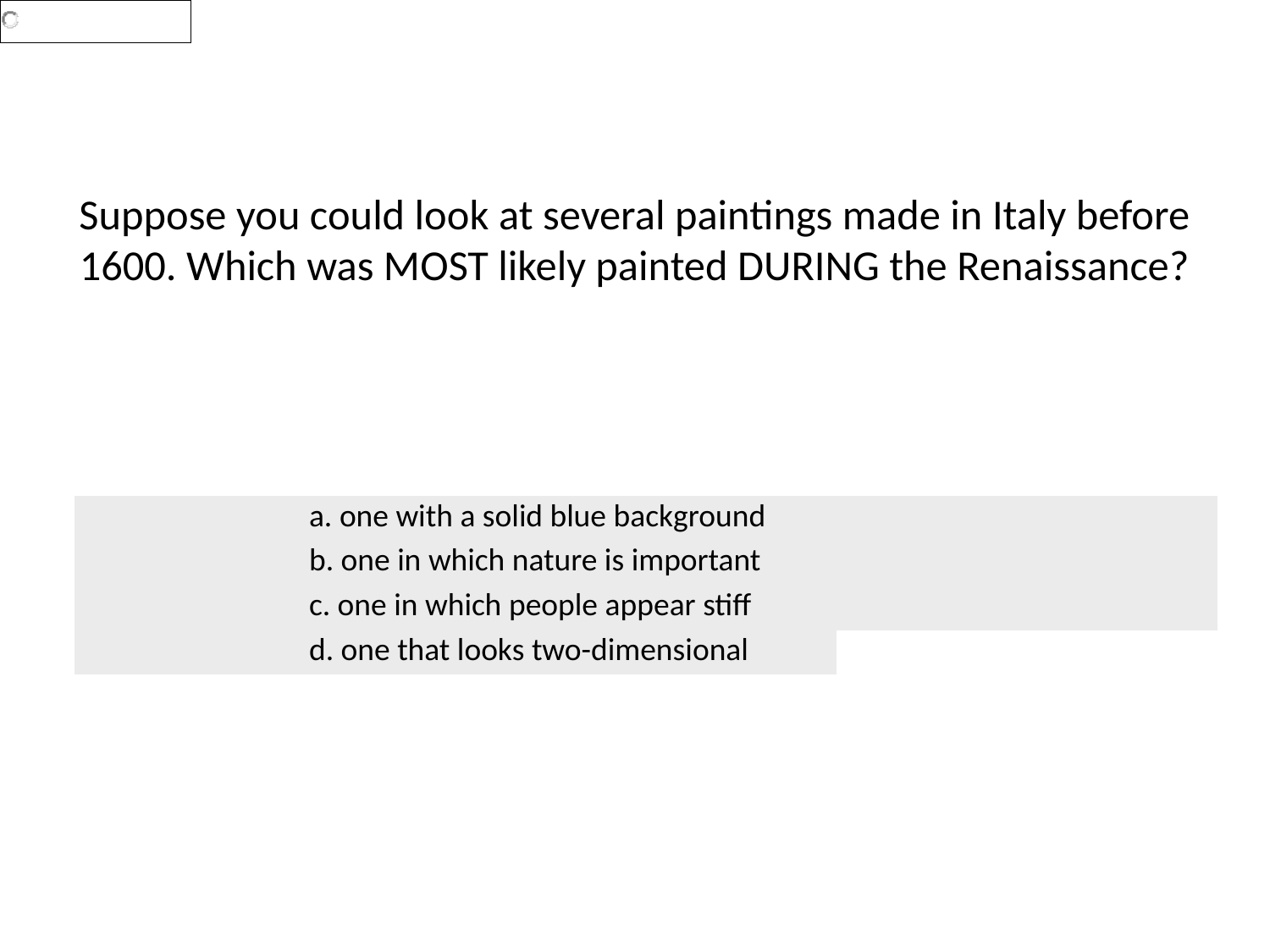

# Suppose you could look at several paintings made in Italy before 1600. Which was MOST likely painted DURING the Renaissance?
|  | a. one with a solid blue background |  |
| --- | --- | --- |
|  | b. one in which nature is important |  |
|  | c. one in which people appear stiff |  |
|  | d. one that looks two-dimensional |  |